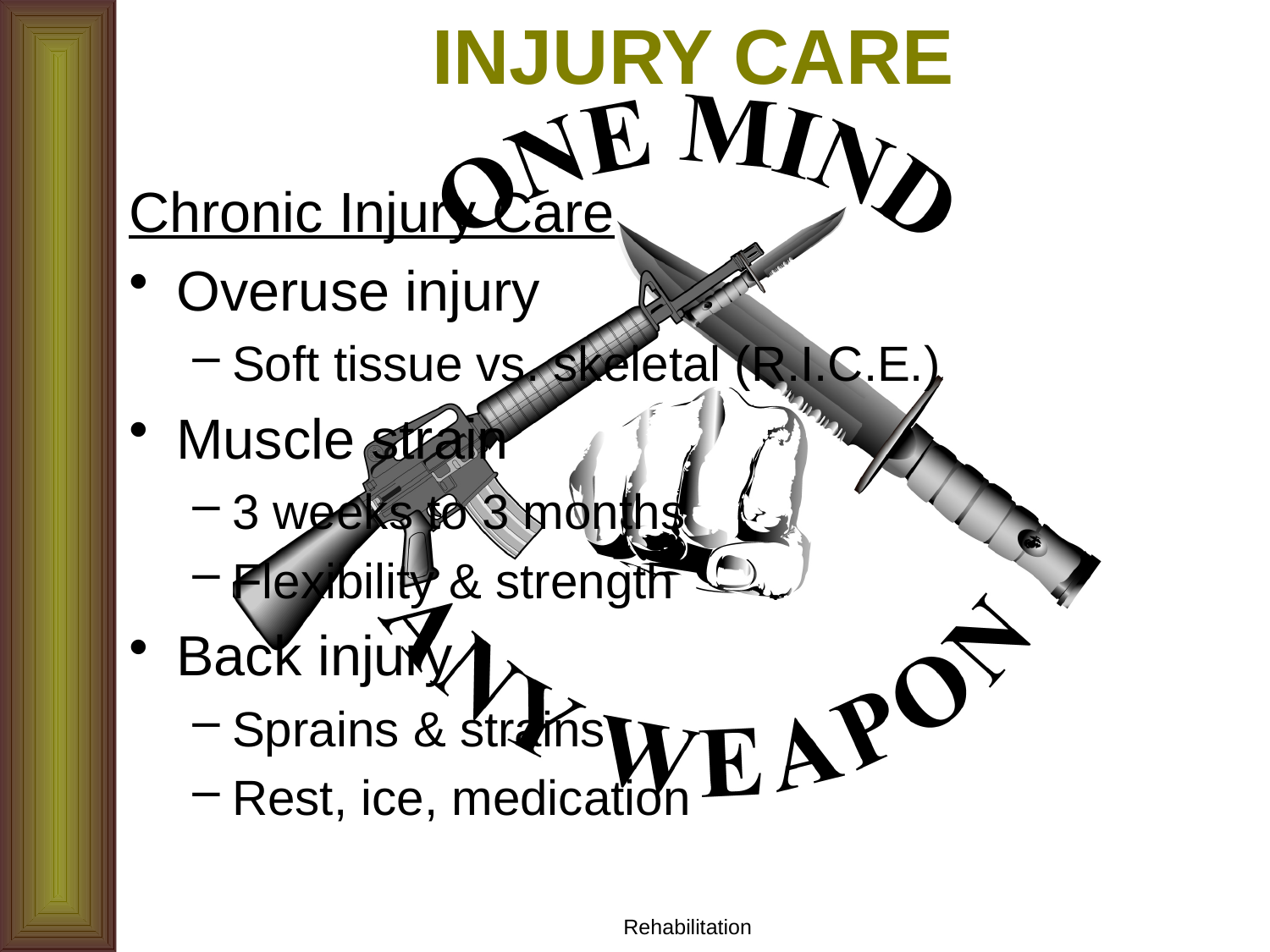

# INJURY CARE
Chronic Injury Care
Overuse injury
Soft tissue vs. skeletal (R.I.C.E.)
Muscle strain
3 weeks to 3 months
Flexibility & strength
Back injury
Sprains & strains
Rest, ice, medication
Rehabilitation